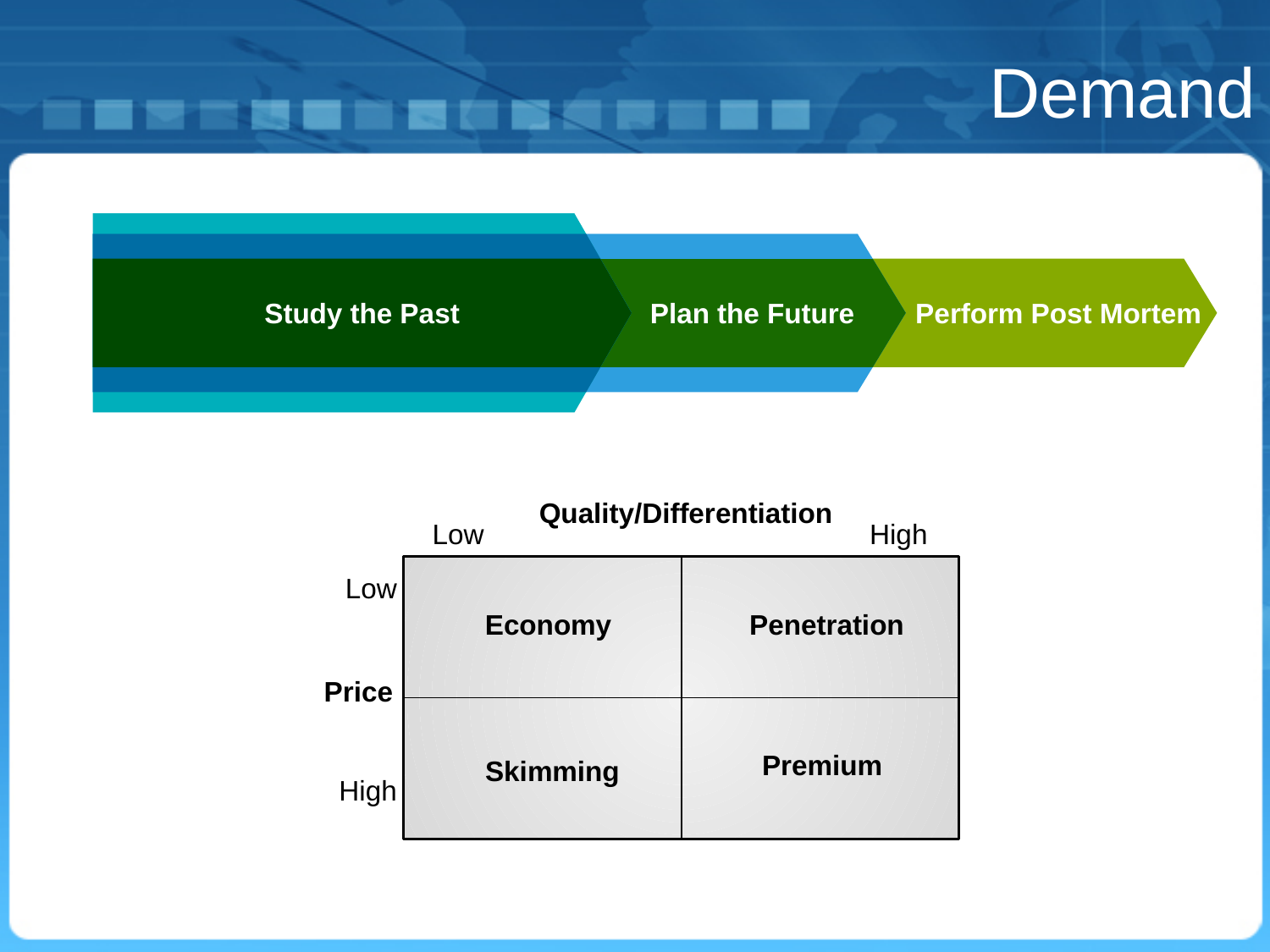

Demand

Study the Past
Plan the Future
Perform Post Mortem
Quality/Differentiation
Low
High

Low
Economy
Penetration
Price
Premium
Skimming
High